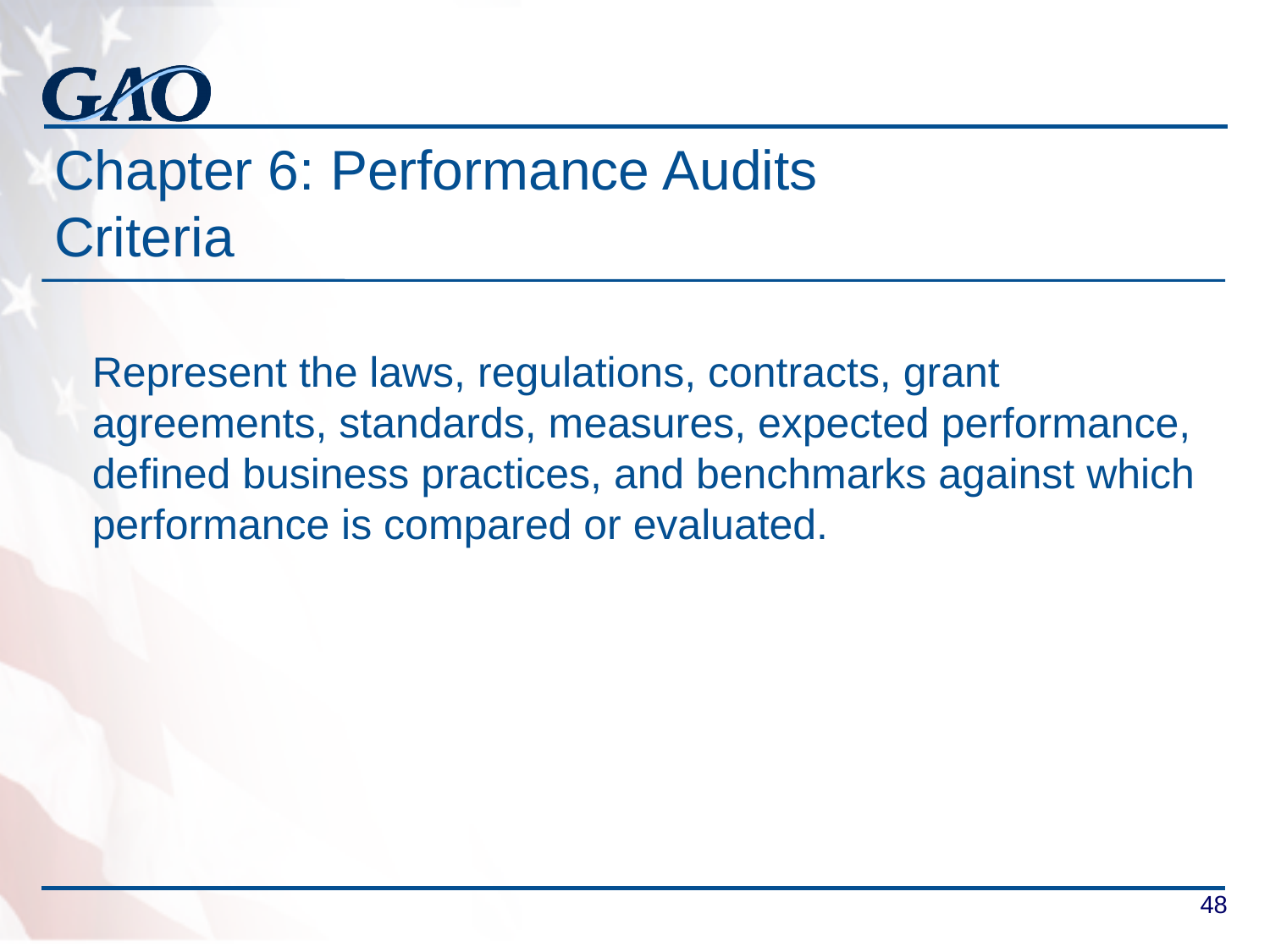

# Chapter 6: Performance Audits Criteria
Represent the laws, regulations, contracts, grant agreements, standards, measures, expected performance, defined business practices, and benchmarks against which performance is compared or evaluated.
48